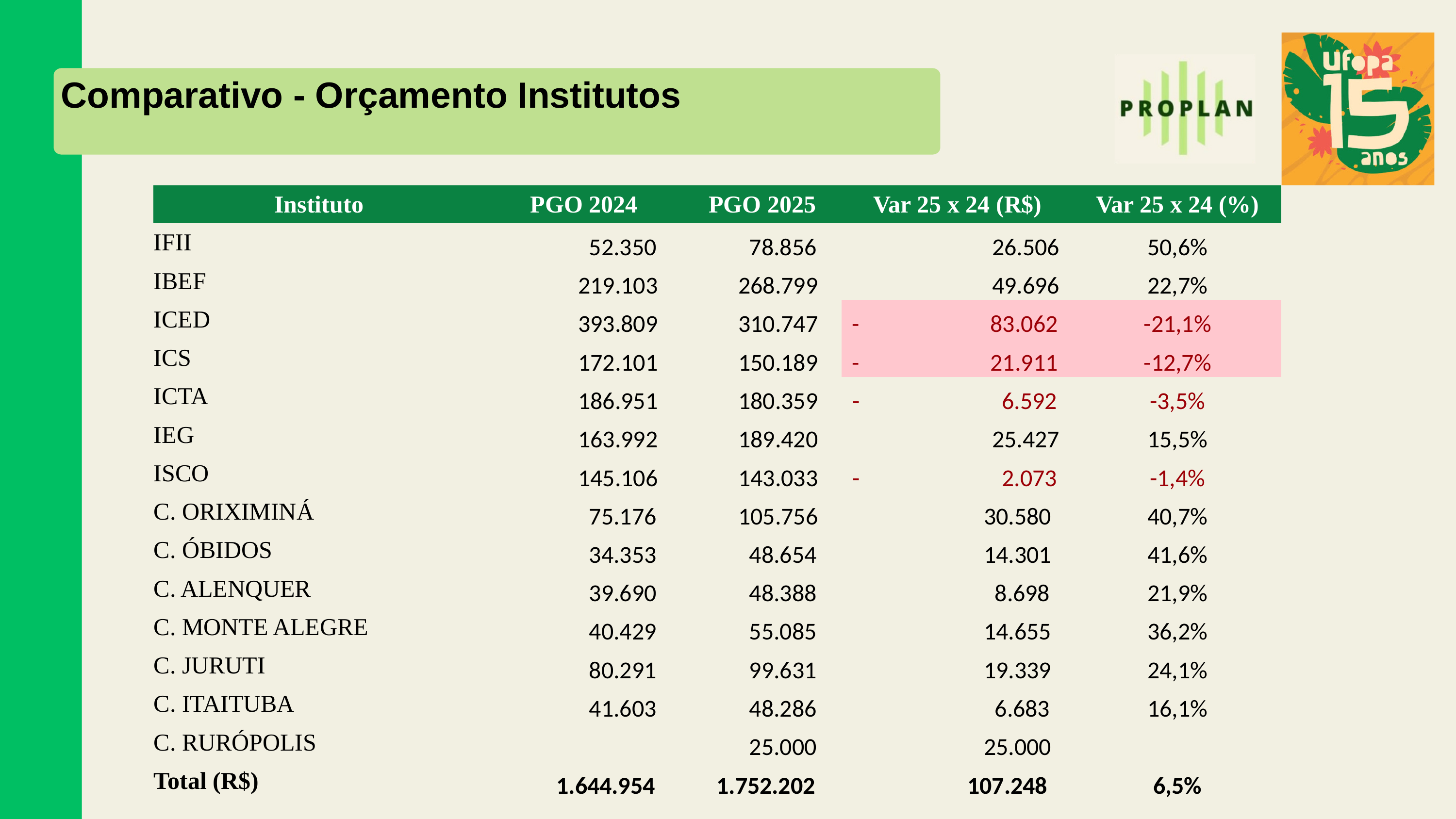

Comparativo - Orçamento Institutos

| Instituto | PGO 2024 | PGO 2025 | Var 25 x 24 (R$) | Var 25 x 24 (%) |
| --- | --- | --- | --- | --- |
| IFII | 52.350 | 78.856 | 26.506 | 50,6% |
| IBEF | 219.103 | 268.799 | 49.696 | 22,7% |
| ICED | 393.809 | 310.747 | - 83.062 | -21,1% |
| ICS | 172.101 | 150.189 | - 21.911 | -12,7% |
| ICTA | 186.951 | 180.359 | - 6.592 | -3,5% |
| IEG | 163.992 | 189.420 | 25.427 | 15,5% |
| ISCO | 145.106 | 143.033 | - 2.073 | -1,4% |
| C. ORIXIMINÁ | 75.176 | 105.756 | 30.580 | 40,7% |
| C. ÓBIDOS | 34.353 | 48.654 | 14.301 | 41,6% |
| C. ALENQUER | 39.690 | 48.388 | 8.698 | 21,9% |
| C. MONTE ALEGRE | 40.429 | 55.085 | 14.655 | 36,2% |
| C. JURUTI | 80.291 | 99.631 | 19.339 | 24,1% |
| C. ITAITUBA | 41.603 | 48.286 | 6.683 | 16,1% |
| C. RURÓPOLIS |  | 25.000 | 25.000 |  |
| Total (R$) | 1.644.954 | 1.752.202 | 107.248 | 6,5% |